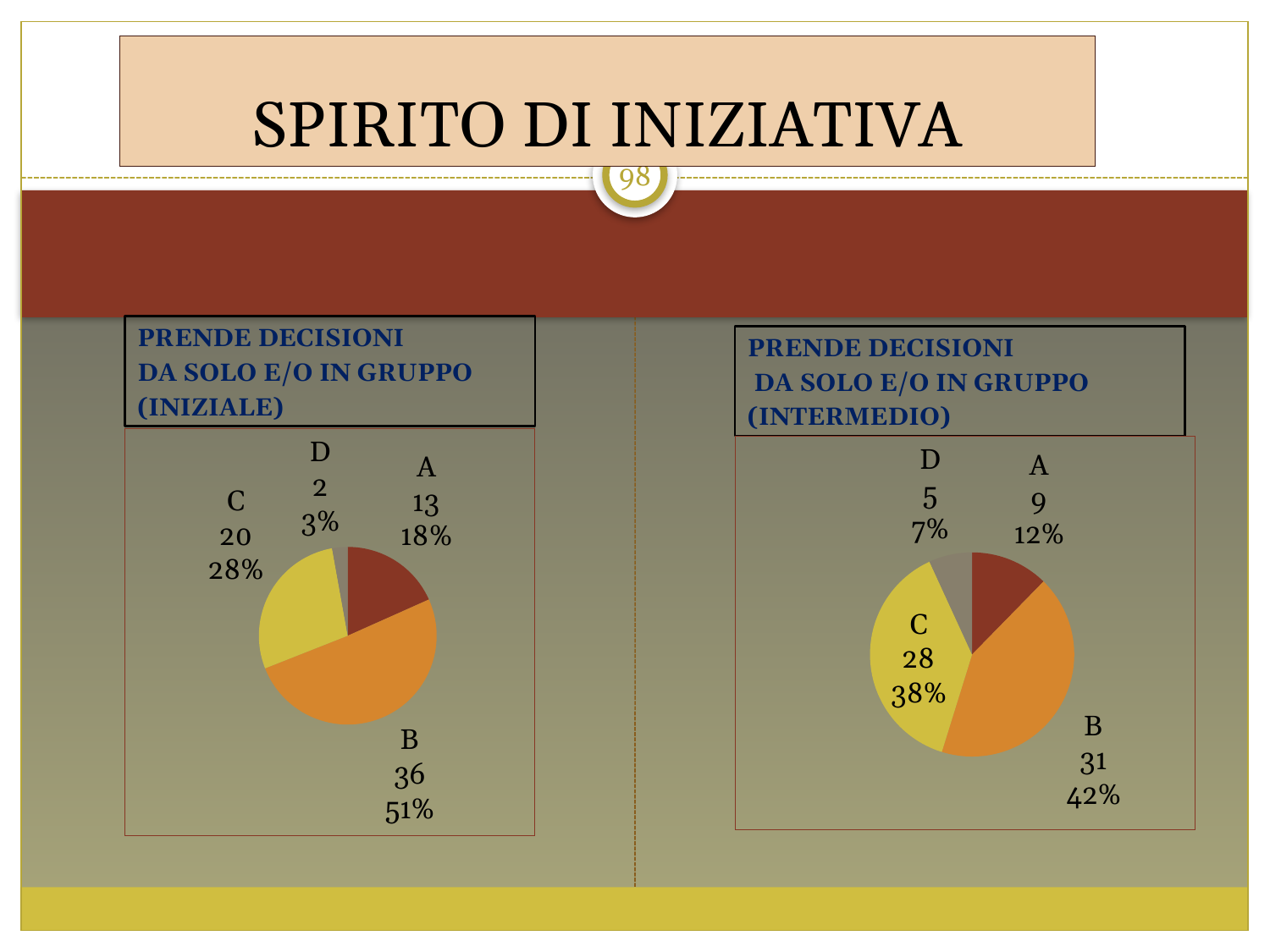

# SPIRITO DI INIZIATIVA
98
PRENDE DECISIONI
DA SOLO E/O IN GRUPPO
(INIZIALE)
PRENDE DECISIONI
 DA SOLO E/O IN GRUPPO
(INTERMEDIO)

### Chart

| Category | Vendite |
|---|---|
| A | 13.0 |
| B | 36.0 |
| C | 20.0 |
| D | 2.0 |

### Chart

| Category | Vendite |
|---|---|
| A | 9.0 |
| B | 31.0 |
| C | 28.0 |
| D | 5.0 |